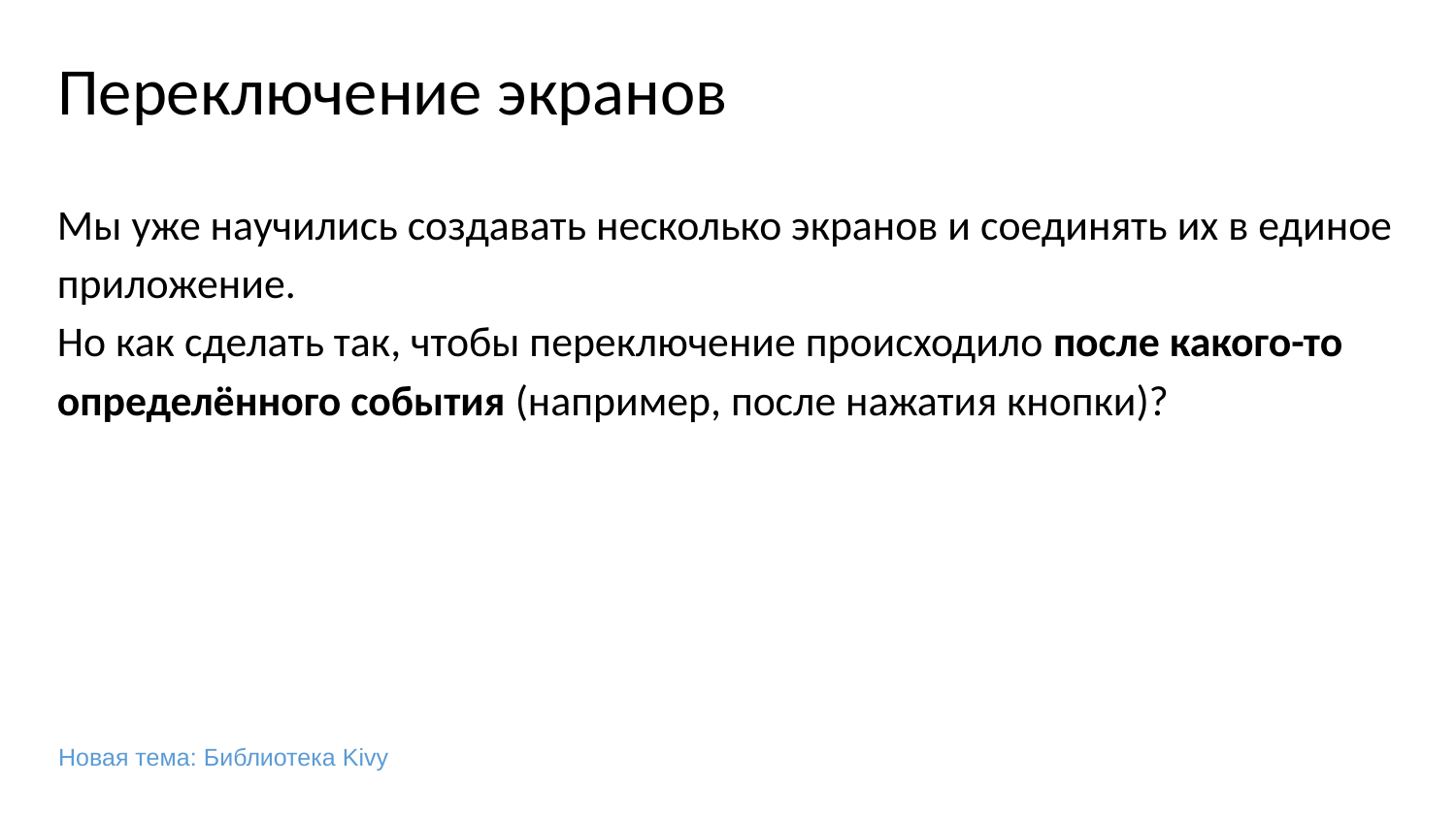

# Переключение экранов
Мы уже научились создавать несколько экранов и соединять их в единое приложение.
Но как сделать так, чтобы переключение происходило после какого-то определённого события (например, после нажатия кнопки)?
Новая тема: Библиотека Kivy